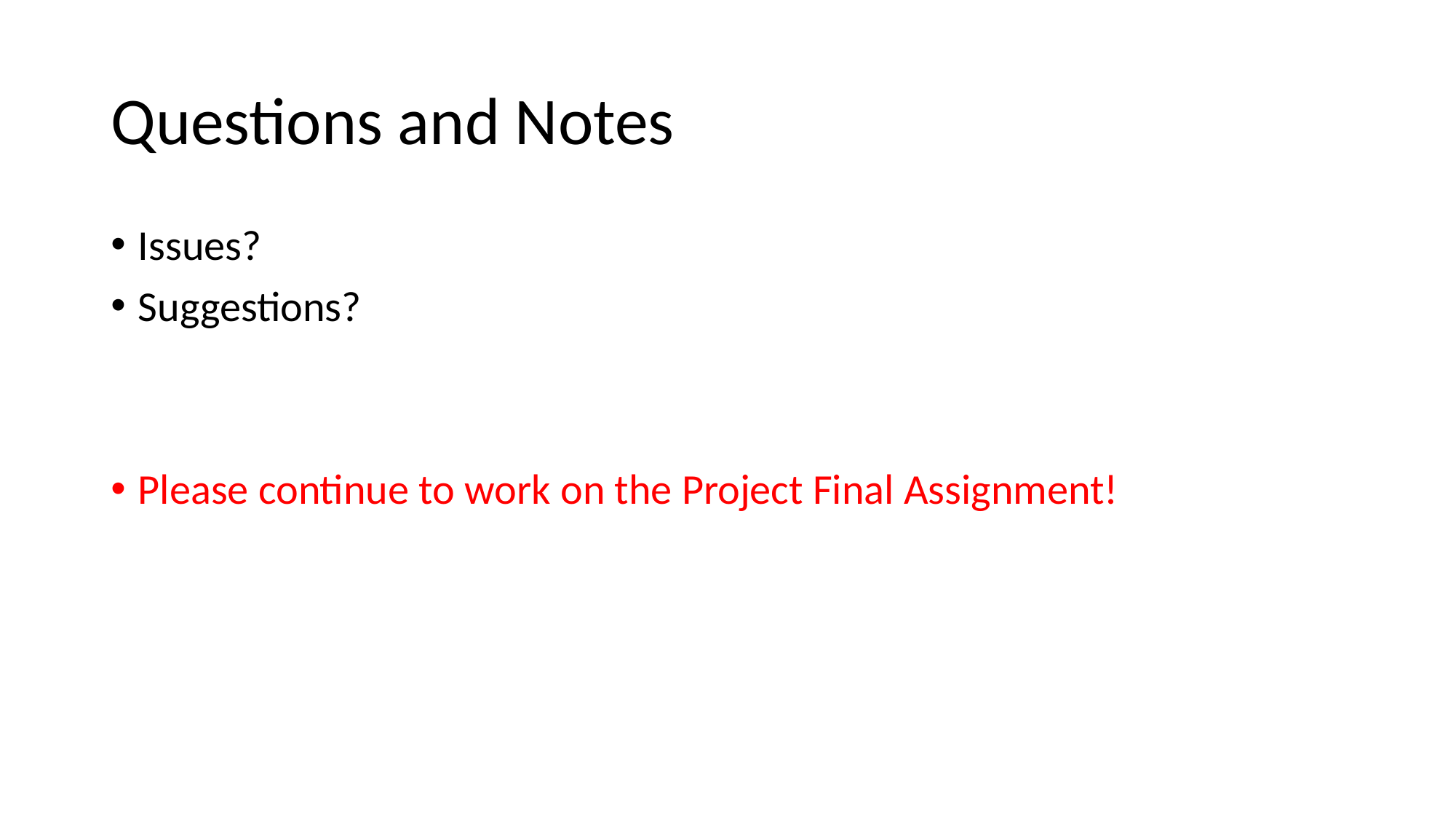

# Questions and Notes
Issues?
Suggestions?

Please continue to work on the Project Final Assignment!